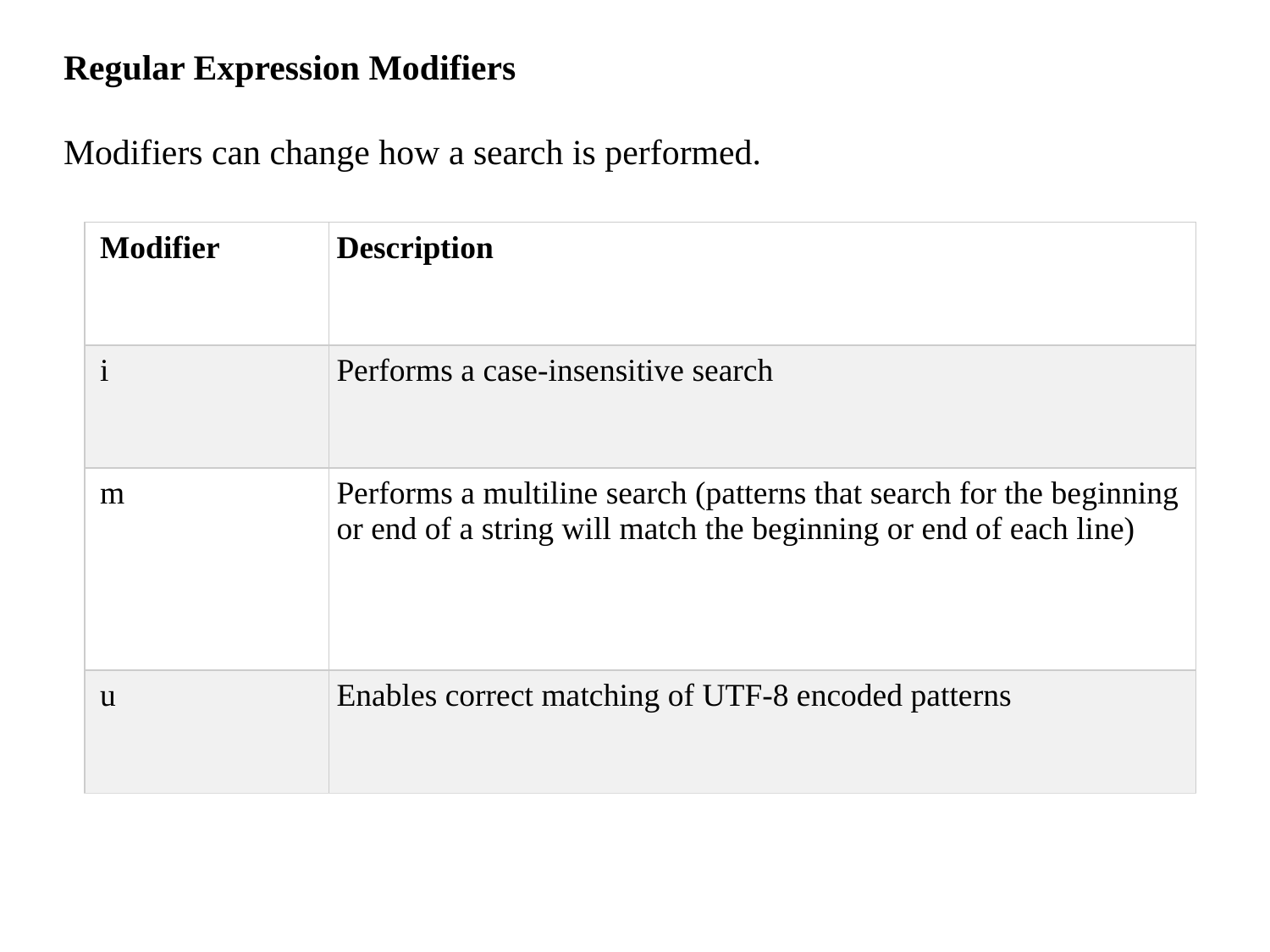

Regular Expression Modifiers

Modifiers can change how a search is performed.
| Modifier | Description |
| --- | --- |
| i | Performs a case-insensitive search |
| m | Performs a multiline search (patterns that search for the beginning or end of a string will match the beginning or end of each line) |
| u | Enables correct matching of UTF-8 encoded patterns |